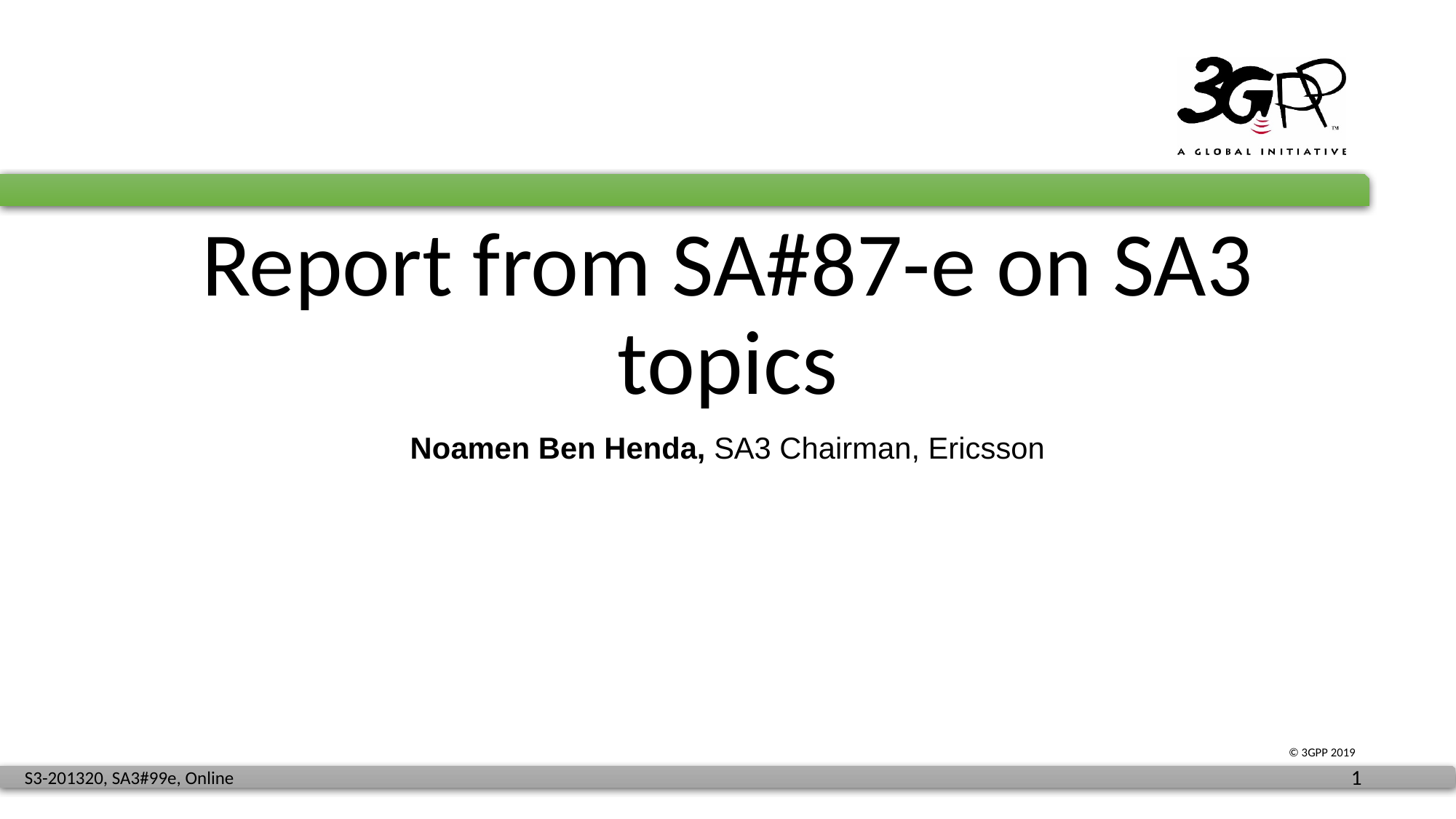

# Report from SA#87-e on SA3 topics
Noamen Ben Henda, SA3 Chairman, Ericsson